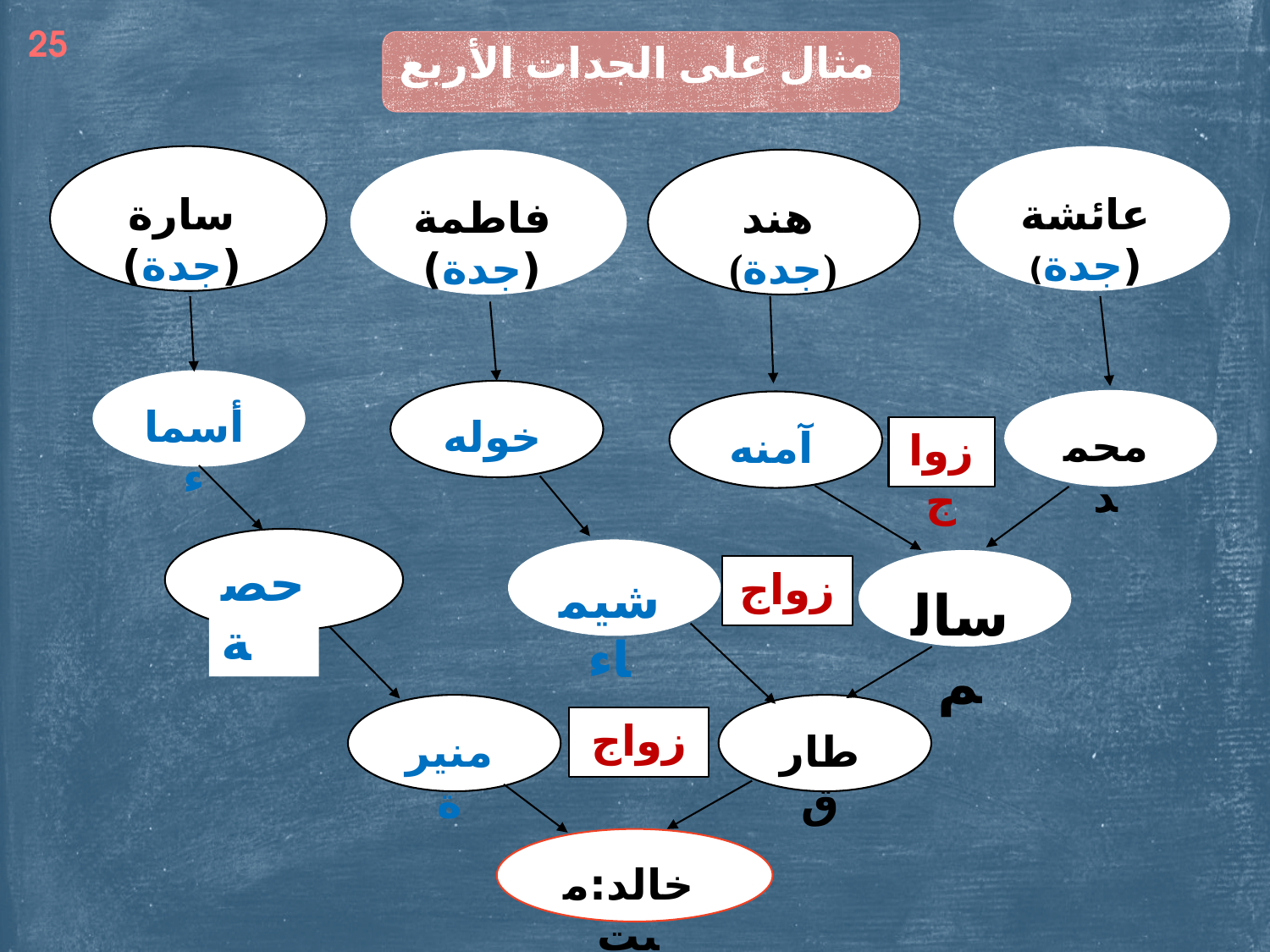

25
مثال على الجدات الأربع

سارة (جدة)

عائشة (جدة)

فاطمة (جدة)

هند
 (جدة)

أسماء

خوله

محمد

آمنه
زواج

حصة

شيماء

سالم
زواج

منيرة

طارق
زواج

خالد:ميت